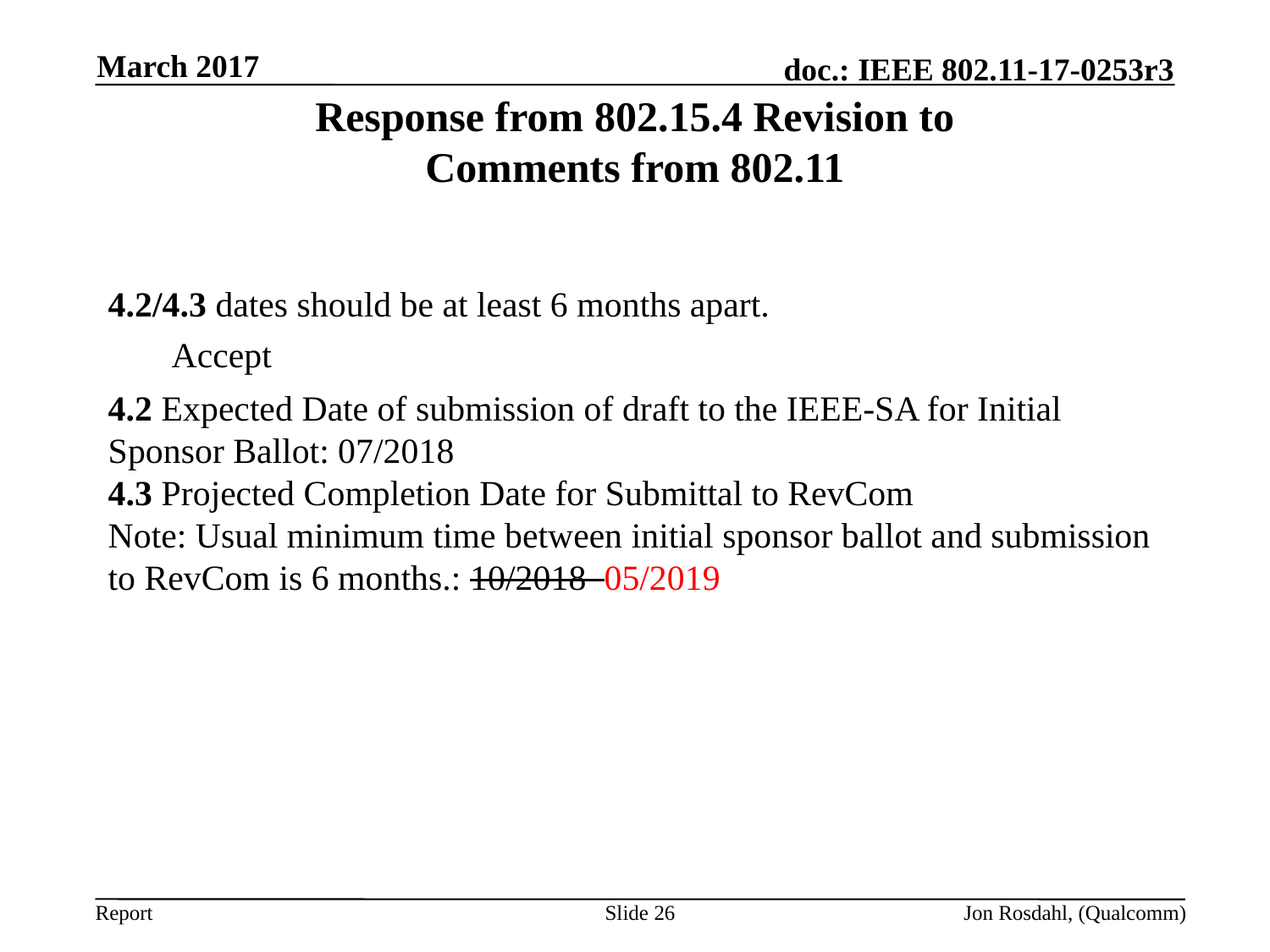

March 2017
# Response from 802.15.4 Revision to Comments from 802.11
4.2/4.3 dates should be at least 6 months apart.
Accept
4.2 Expected Date of submission of draft to the IEEE-SA for Initial Sponsor Ballot: 07/2018
4.3 Projected Completion Date for Submittal to RevCom
Note: Usual minimum time between initial sponsor ballot and submission to RevCom is 6 months.: 10/2018  05/2019
Slide 26
Jon Rosdahl, (Qualcomm)